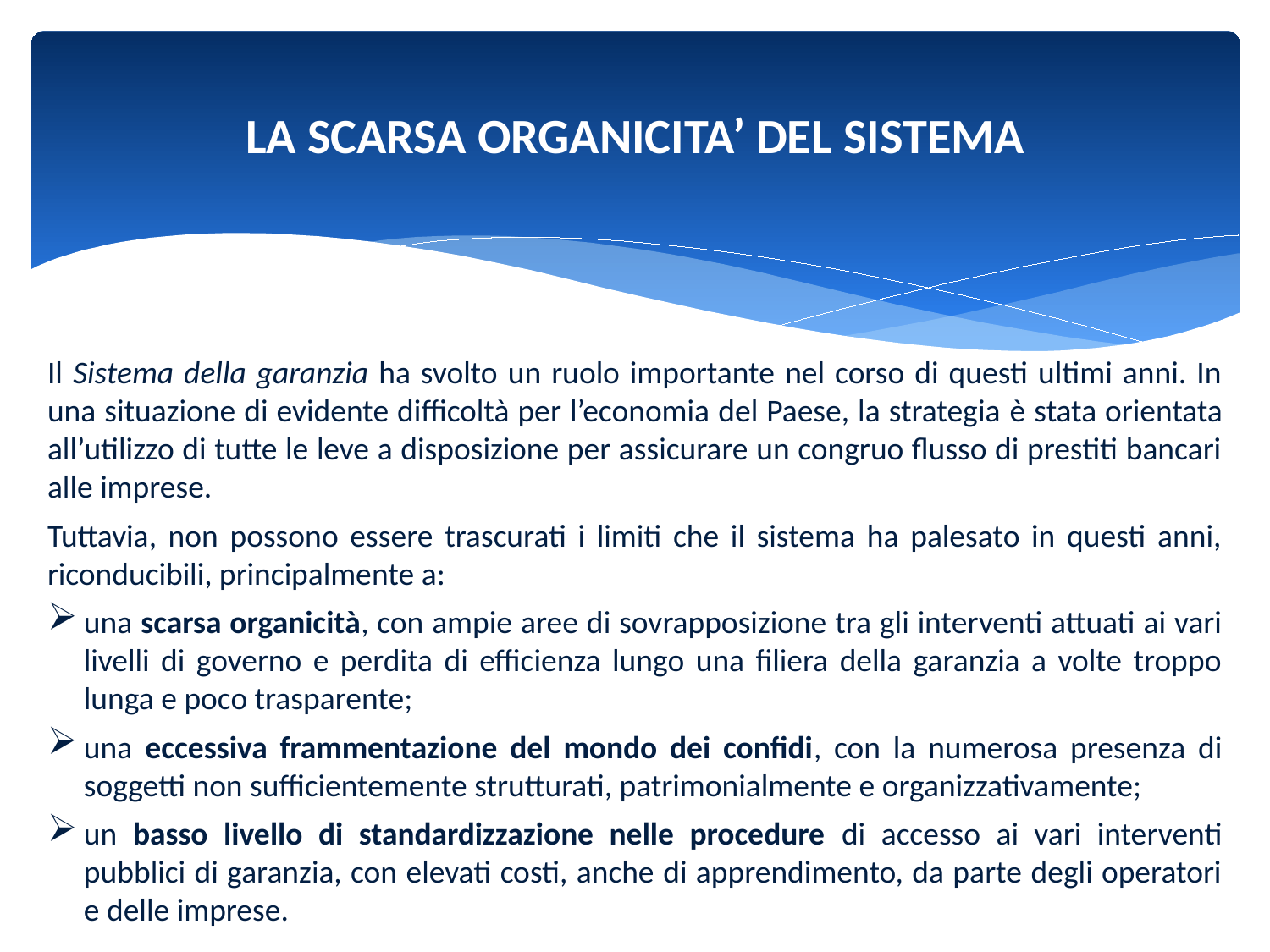

# LA SCARSA ORGANICITA’ DEL SISTEMA
Il Sistema della garanzia ha svolto un ruolo importante nel corso di questi ultimi anni. In una situazione di evidente difficoltà per l’economia del Paese, la strategia è stata orientata all’utilizzo di tutte le leve a disposizione per assicurare un congruo flusso di prestiti bancari alle imprese.
Tuttavia, non possono essere trascurati i limiti che il sistema ha palesato in questi anni, riconducibili, principalmente a:
una scarsa organicità, con ampie aree di sovrapposizione tra gli interventi attuati ai vari livelli di governo e perdita di efficienza lungo una filiera della garanzia a volte troppo lunga e poco trasparente;
una eccessiva frammentazione del mondo dei confidi, con la numerosa presenza di soggetti non sufficientemente strutturati, patrimonialmente e organizzativamente;
un basso livello di standardizzazione nelle procedure di accesso ai vari interventi pubblici di garanzia, con elevati costi, anche di apprendimento, da parte degli operatori e delle imprese.